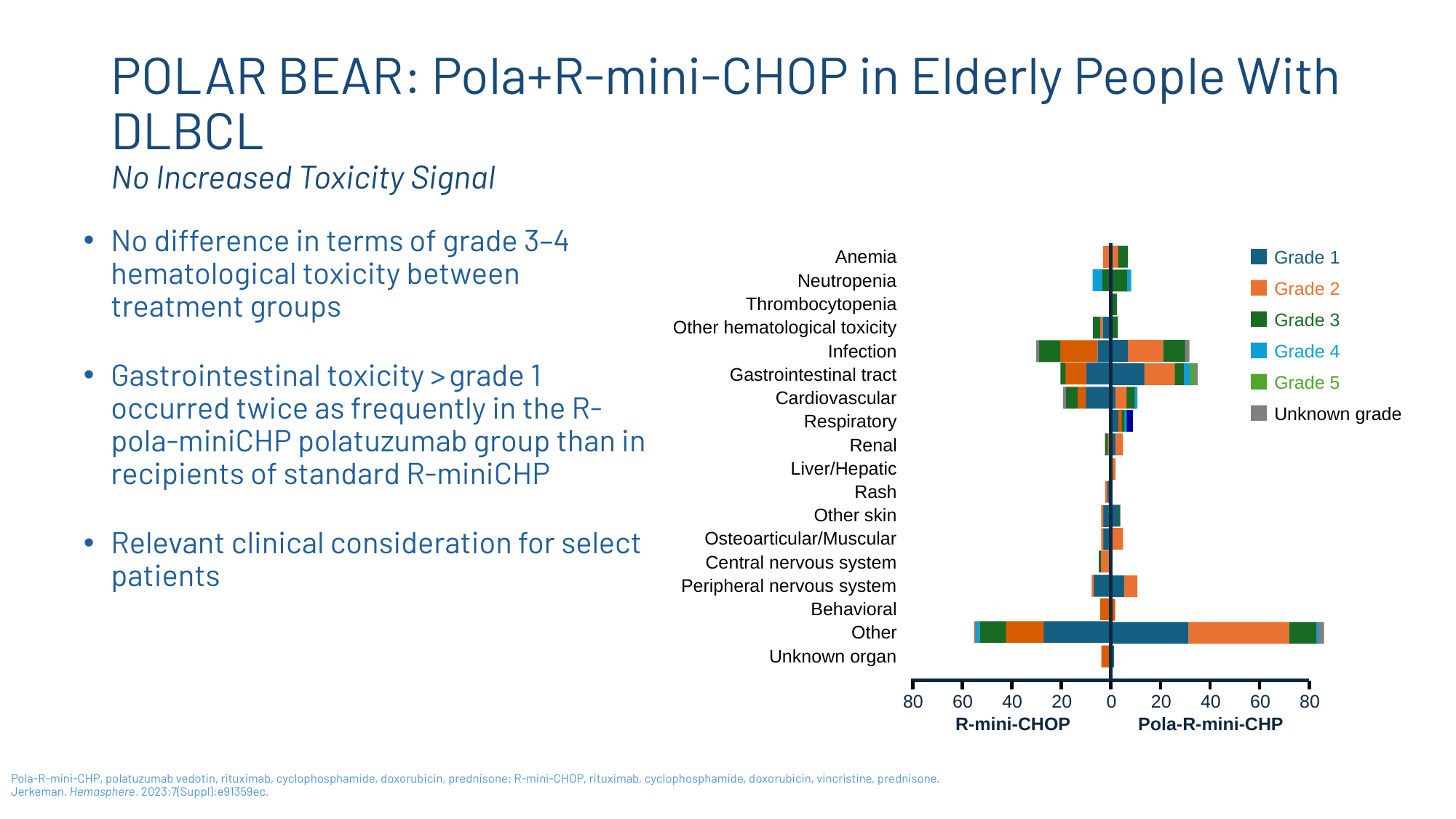

# POLAR BEAR: Pola+R-mini-CHOP in Elderly People With DLBCL No Increased Toxicity Signal
No difference in terms of grade 3–4 hematological toxicity between treatment groups
Gastrointestinal toxicity > grade 1 occurred twice as frequently in the R-pola-miniCHP polatuzumab group than in recipients of standard R-miniCHP
Relevant clinical consideration for select patients
Anemia
Neutropenia
Thrombocytopenia
Other hematological toxicity
Infection
Gastrointestinal tract
Cardiovascular
Respiratory
Renal
Liver/Hepatic
Rash
Other skin
Osteoarticular/Muscular
Central nervous system
Peripheral nervous system
Behavioral
Other
Unknown organ
Grade 1

Grade 2

Grade 3

Grade 4

Grade 5

Unknown grade

80
60
40
20
0
20
40
60
80
R-mini-CHOP
Pola-R-mini-CHP
Pola-R-mini-CHP, polatuzumab vedotin, rituximab, cyclophosphamide, doxorubicin, prednisone; R-mini-CHOP, rituximab, cyclophosphamide, doxorubicin, vincristine, prednisone.
Jerkeman. Hemasphere. 2023;7(Suppl):e91359ec.